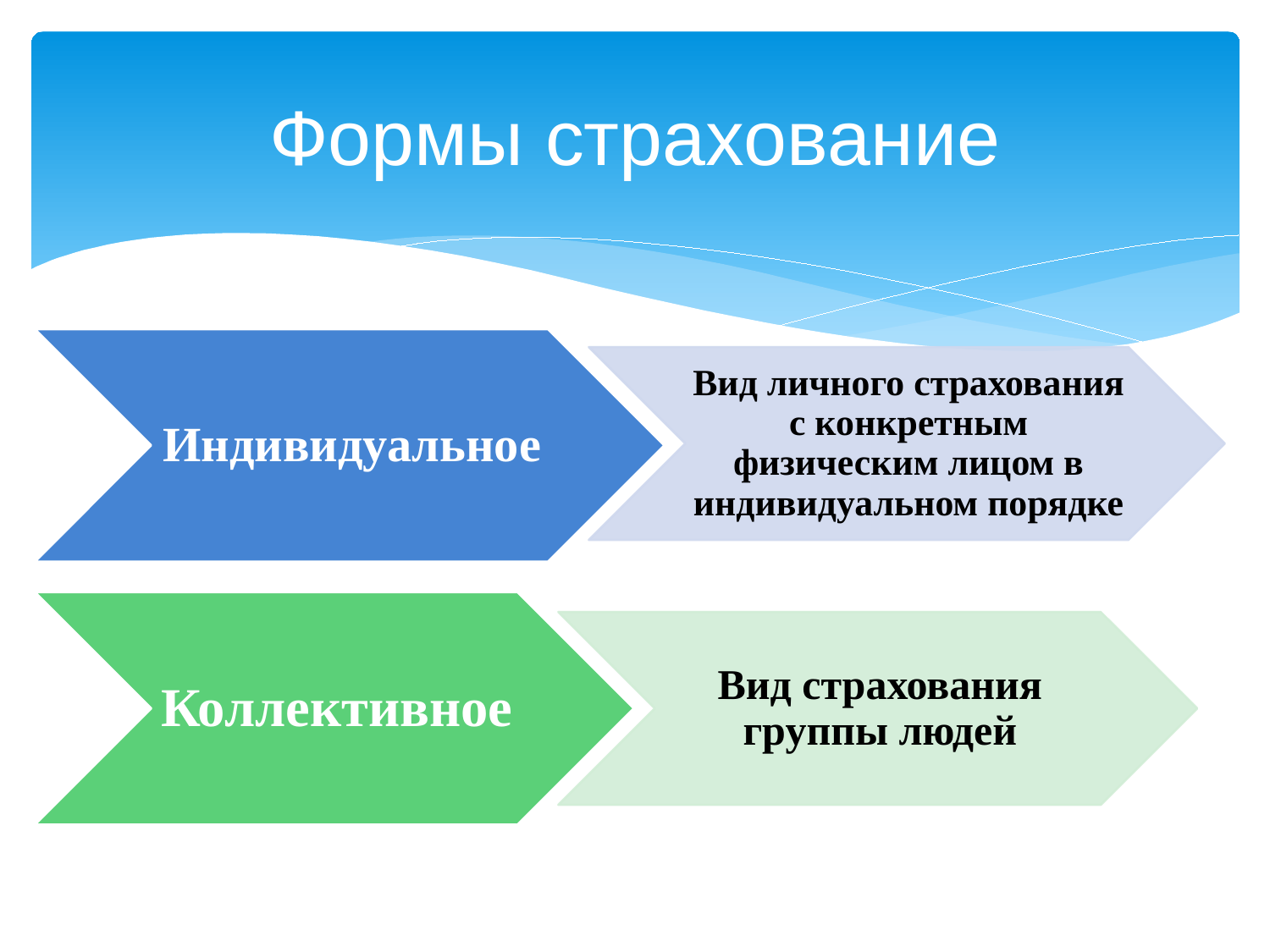

# Формы страхование
Индивидуальное
Вид личного страхования с конкретным физическим лицом в индивидуальном порядке
Коллективное
Вид страхования группы людей